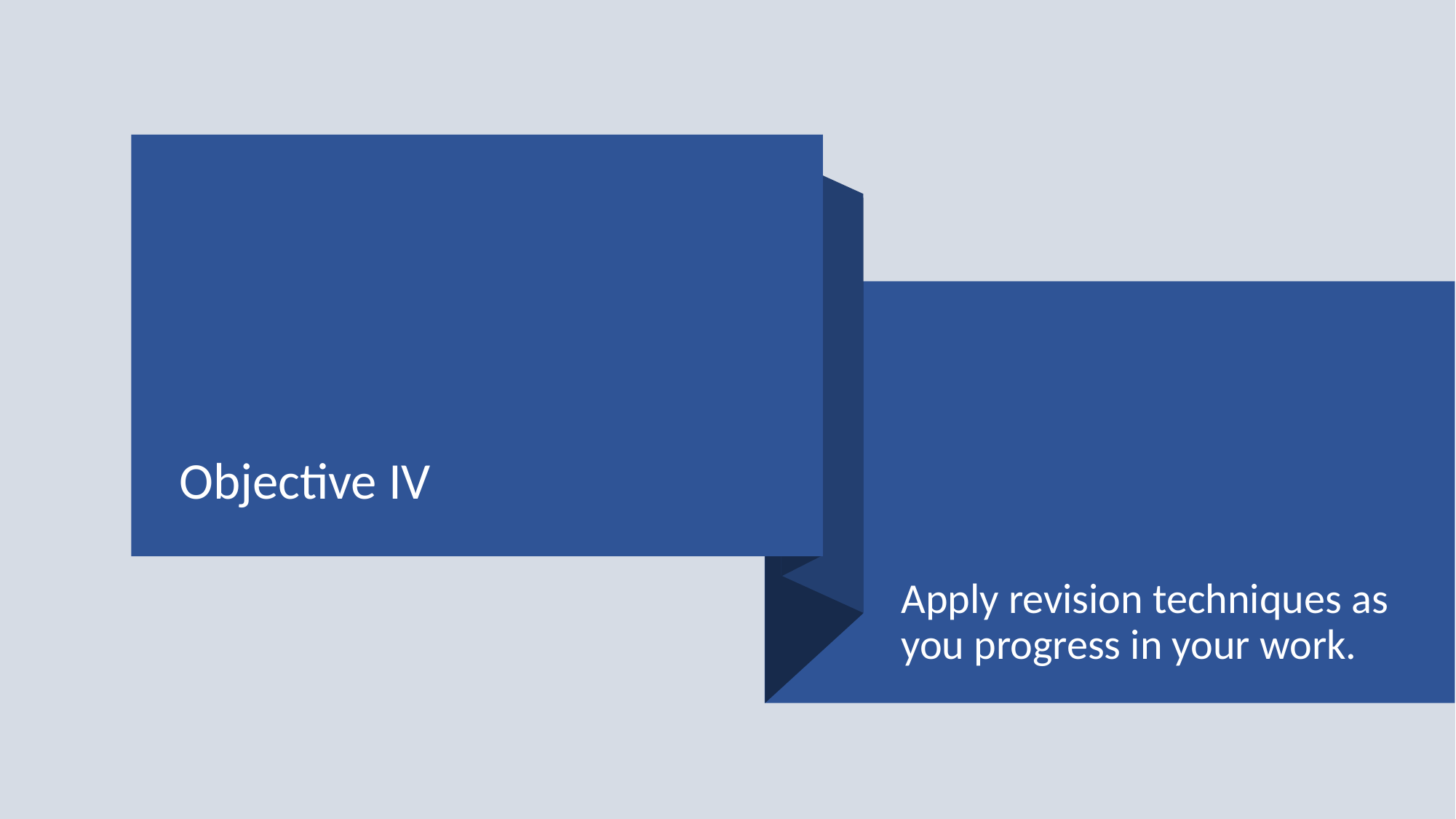

# Objective IV

Apply revision techniques as you progress in your work.